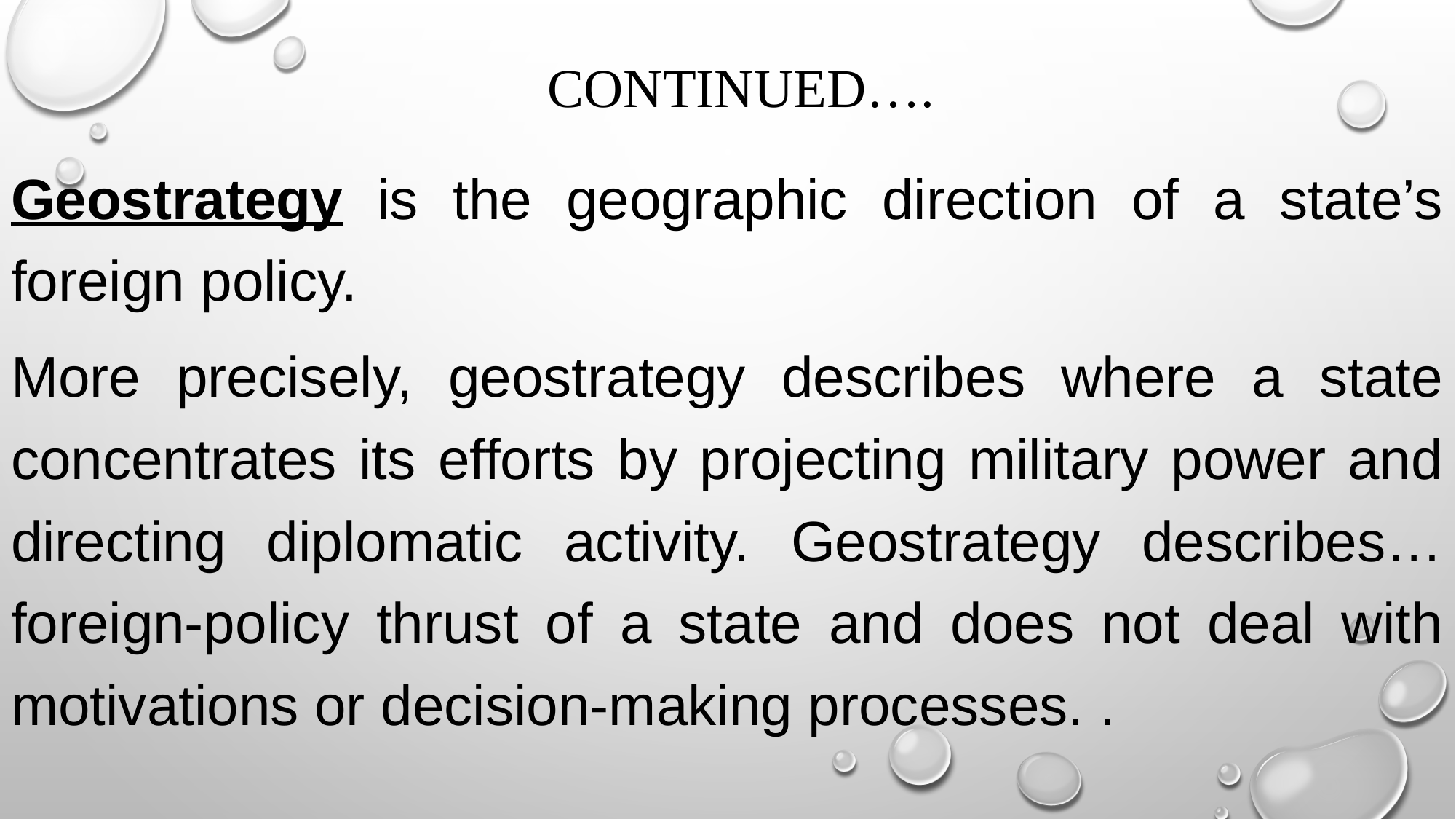

# continued….
Geostrategy is the geographic direction of a state’s foreign policy.
More precisely, geostrategy describes where a state concentrates its efforts by projecting military power and directing diplomatic activity. Geostrategy describes… foreign-policy thrust of a state and does not deal with motivations or decision-making processes. .